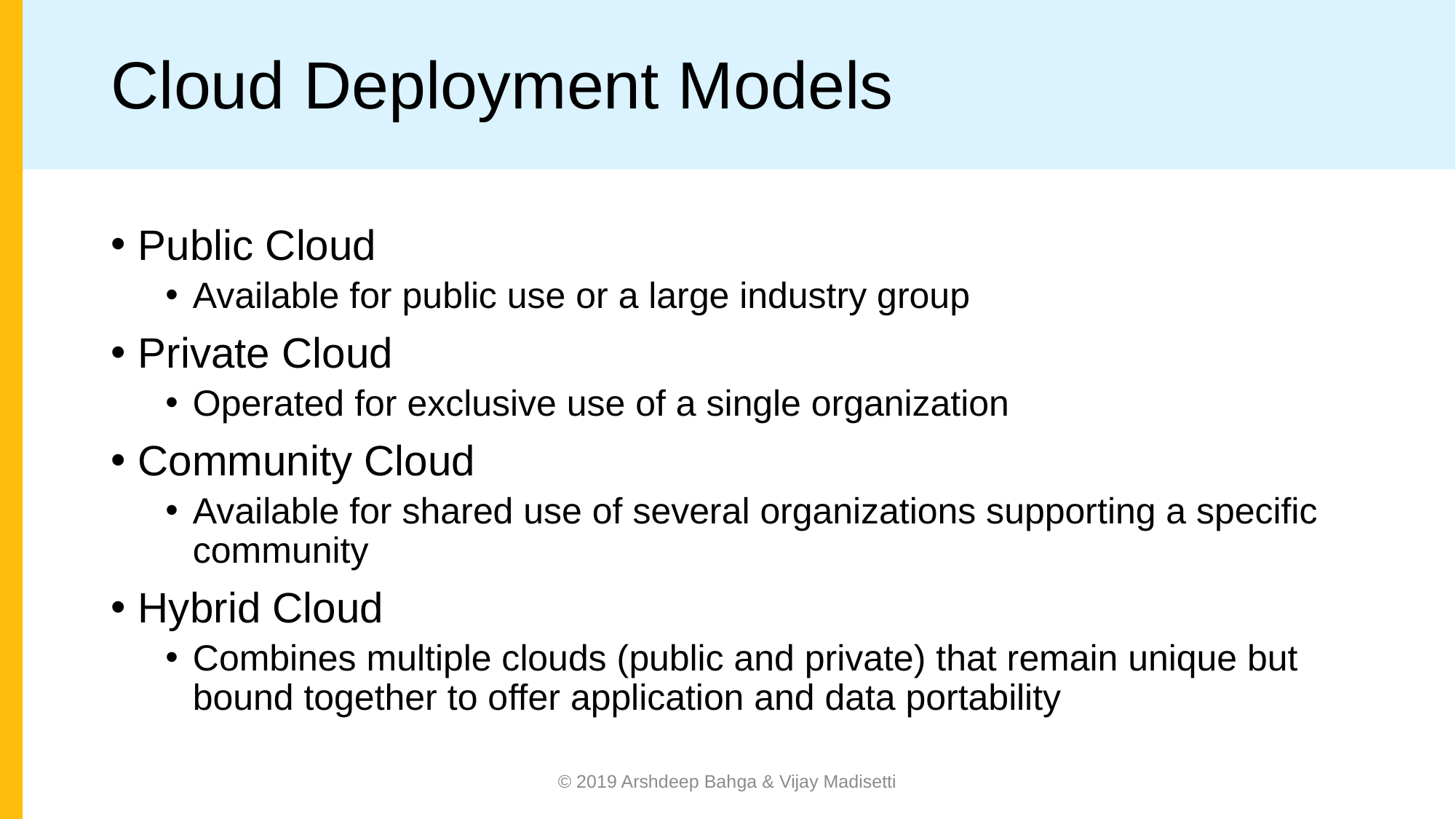

# Cloud Deployment Models
Public Cloud
Available for public use or a large industry group
Private Cloud
Operated for exclusive use of a single organization
Community Cloud
Available for shared use of several organizations supporting a speciﬁc community
Hybrid Cloud
Combines multiple clouds (public and private) that remain unique but bound together to offer application and data portability
© 2019 Arshdeep Bahga & Vijay Madisetti